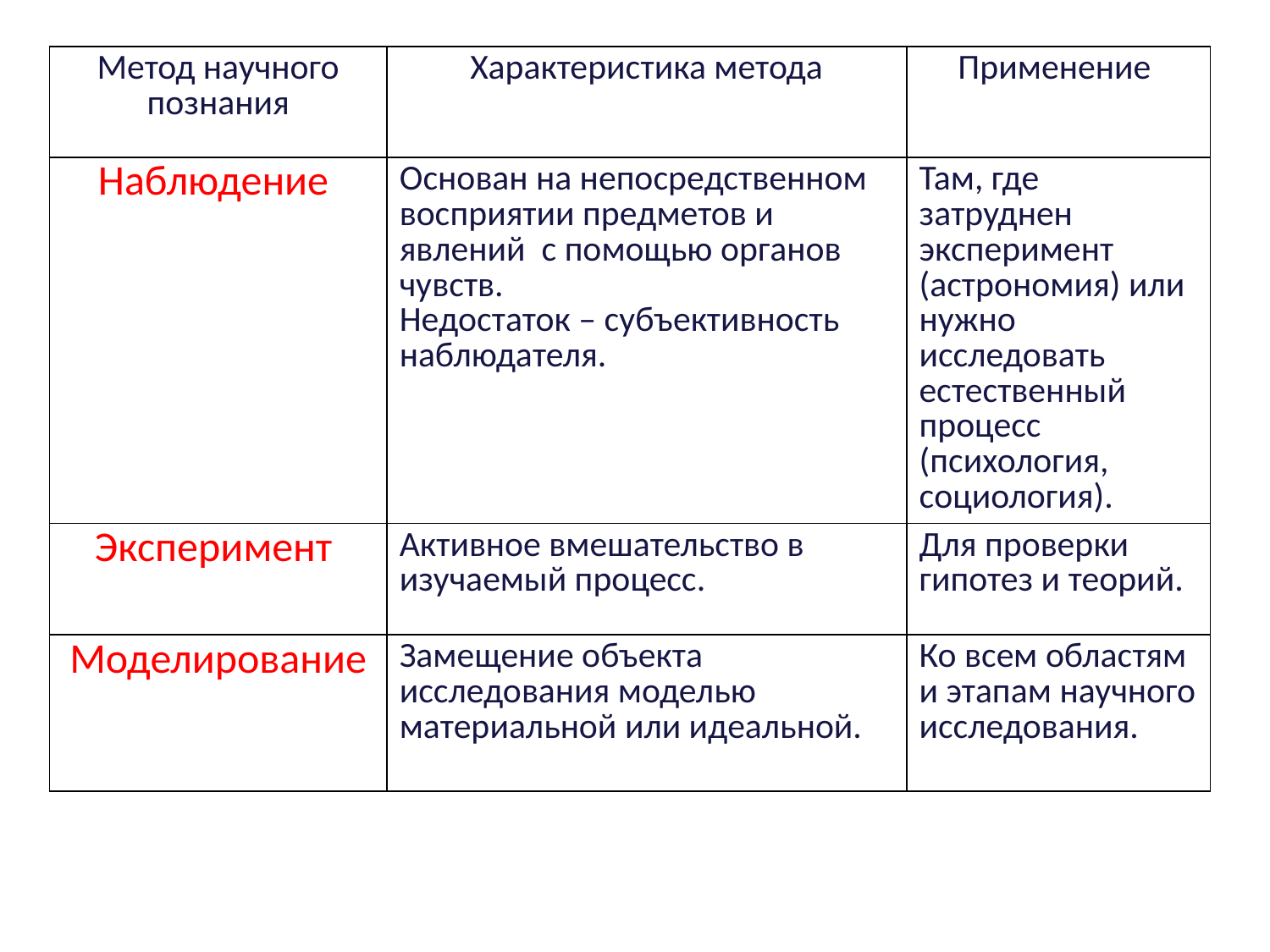

| Метод научного познания | Характеристика метода | Применение |
| --- | --- | --- |
| Наблюдение | Основан на непосредственном восприятии предметов и явлений с помощью органов чувств. Недостаток – субъективность наблюдателя. | Там, где затруднен эксперимент (астрономия) или нужно исследовать естественный процесс (психология, социология). |
| Эксперимент | Активное вмешательство в изучаемый процесс. | Для проверки гипотез и теорий. |
| Моделирование | Замещение объекта исследования моделью материальной или идеальной. | Ко всем областям и этапам научного исследования. |